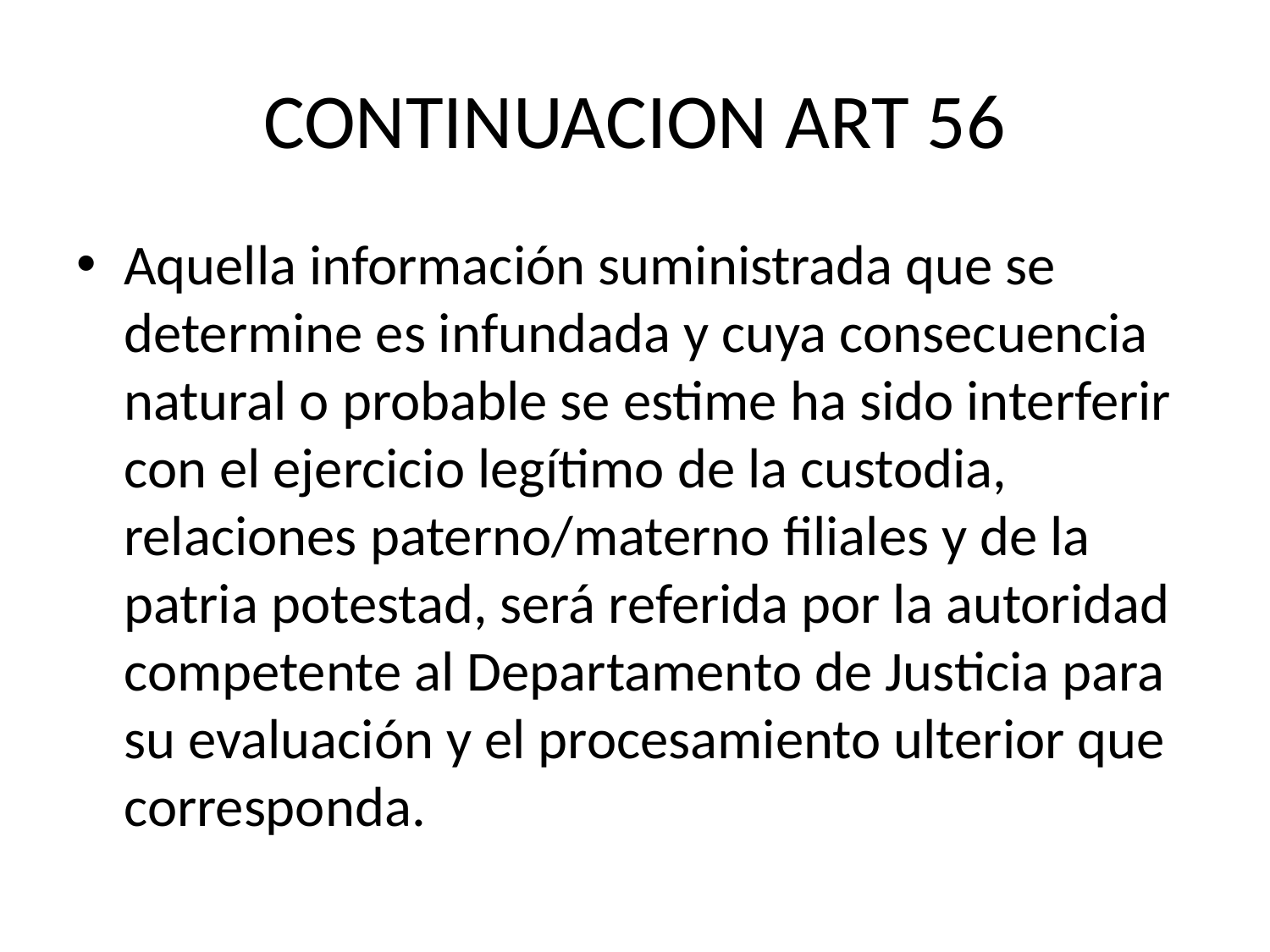

# CONTINUACION ART 56
Aquella información suministrada que se determine es infundada y cuya consecuencia natural o probable se estime ha sido interferir con el ejercicio legítimo de la custodia, relaciones paterno/materno filiales y de la patria potestad, será referida por la autoridad competente al Departamento de Justicia para su evaluación y el procesamiento ulterior que corresponda.